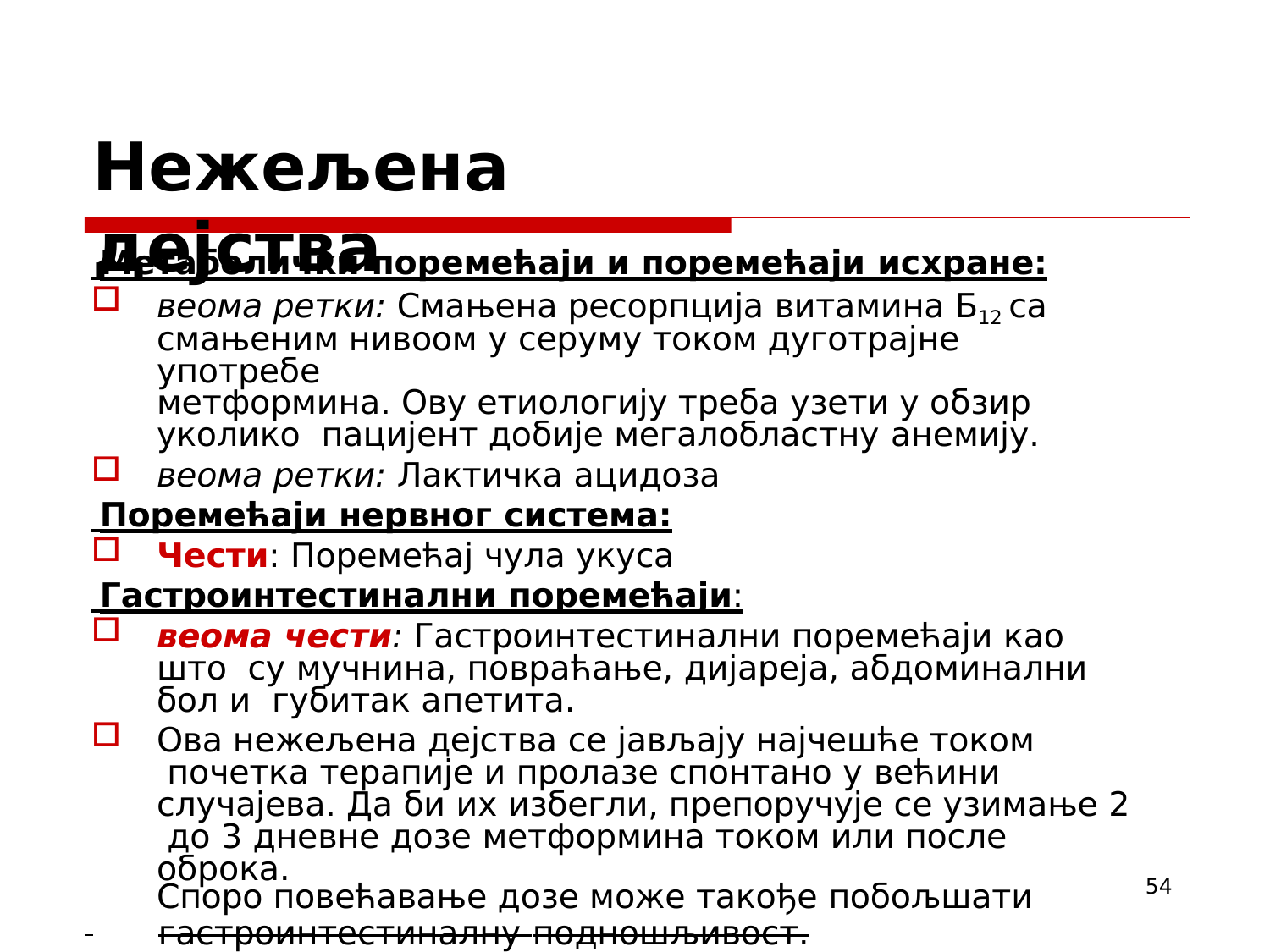

# Нежељена дејства
 Метаболички поремећаји и поремећаји исхране:
веома ретки: Смањена ресорпција витамина Б12 са  смањеним нивоом у серуму током дуготрајне употребе
метформина. Ову етиологију треба узети у обзир уколико  пацијент добије мегалобластну анемију.
веома ретки: Лактичка ацидоза
 Поремећаји нервног система:
Чести: Поремећај чула укуса
 Гастроинтестинални поремећаји:
веома чести: Гастроинтестинални поремећаји као што  су мучнина, повраћање, дијареја, абдоминални бол и  губитак апетита.
Ова нежељена дејства се јављају најчешће током  почетка терапије и пролазе спонтано у већини
случајева. Да би их избегли, препоручује се узимање 2  до 3 дневне дозе метформина током или после оброка.
Споро повећавање дозе може такође побољшати
 	гастроинтестиналну подношљивост.
54